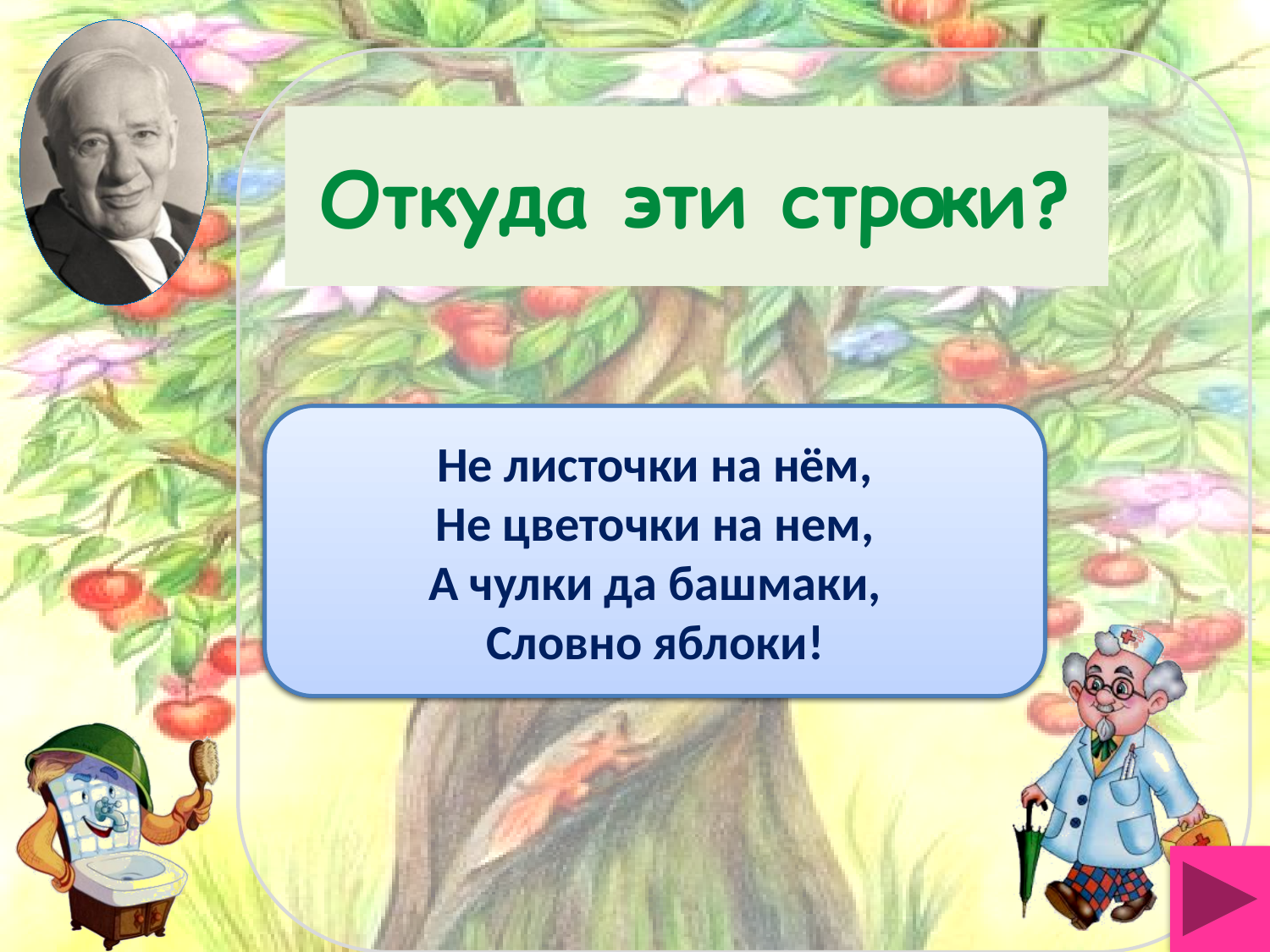

# Откуда эти строки?
«Чудо – дерево»
Не листочки на нём,
Не цветочки на нем,
А чулки да башмаки,
Словно яблоки!